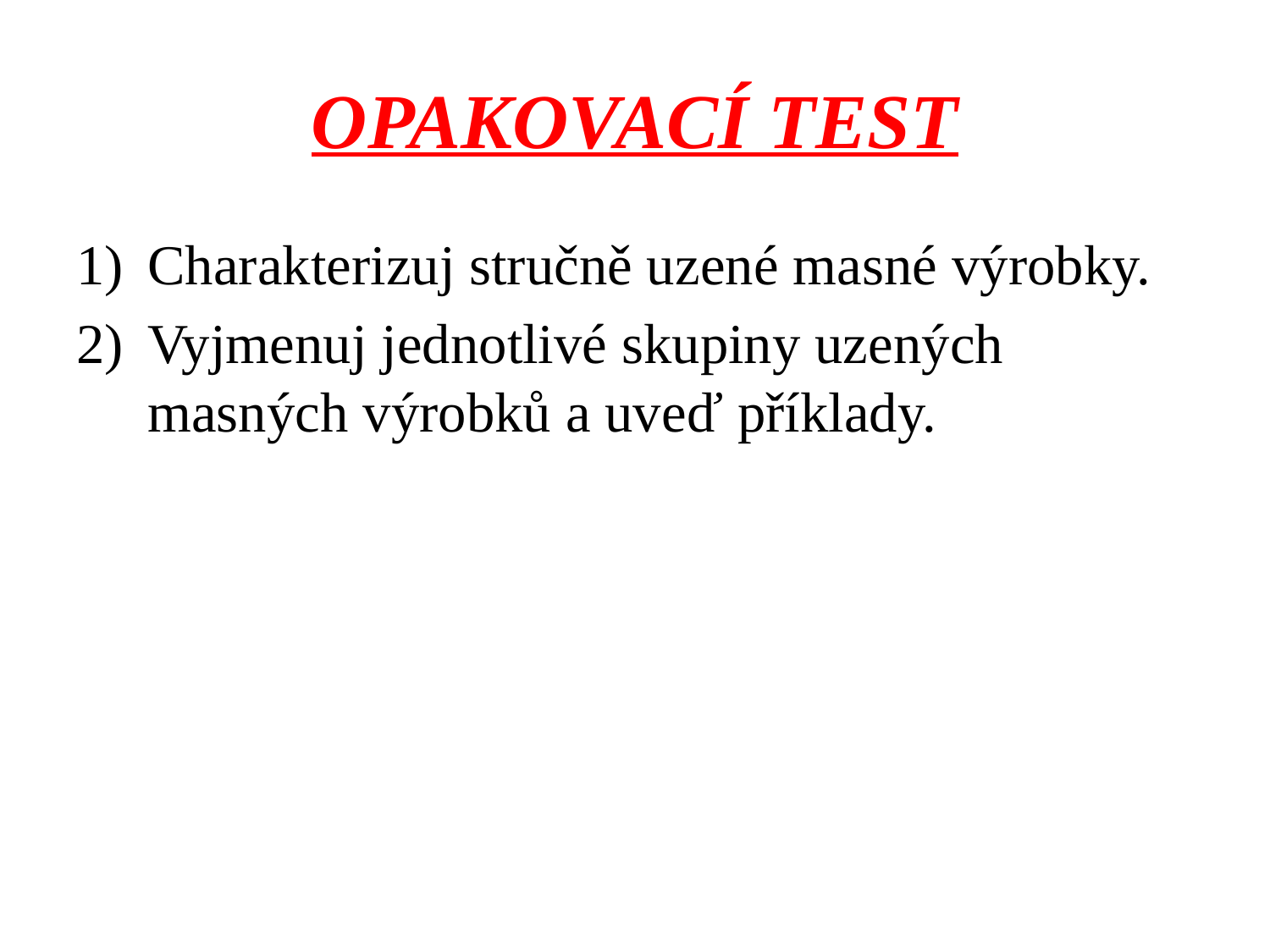

# OPAKOVACÍ TEST
Charakterizuj stručně uzené masné výrobky.
Vyjmenuj jednotlivé skupiny uzených masných výrobků a uveď příklady.